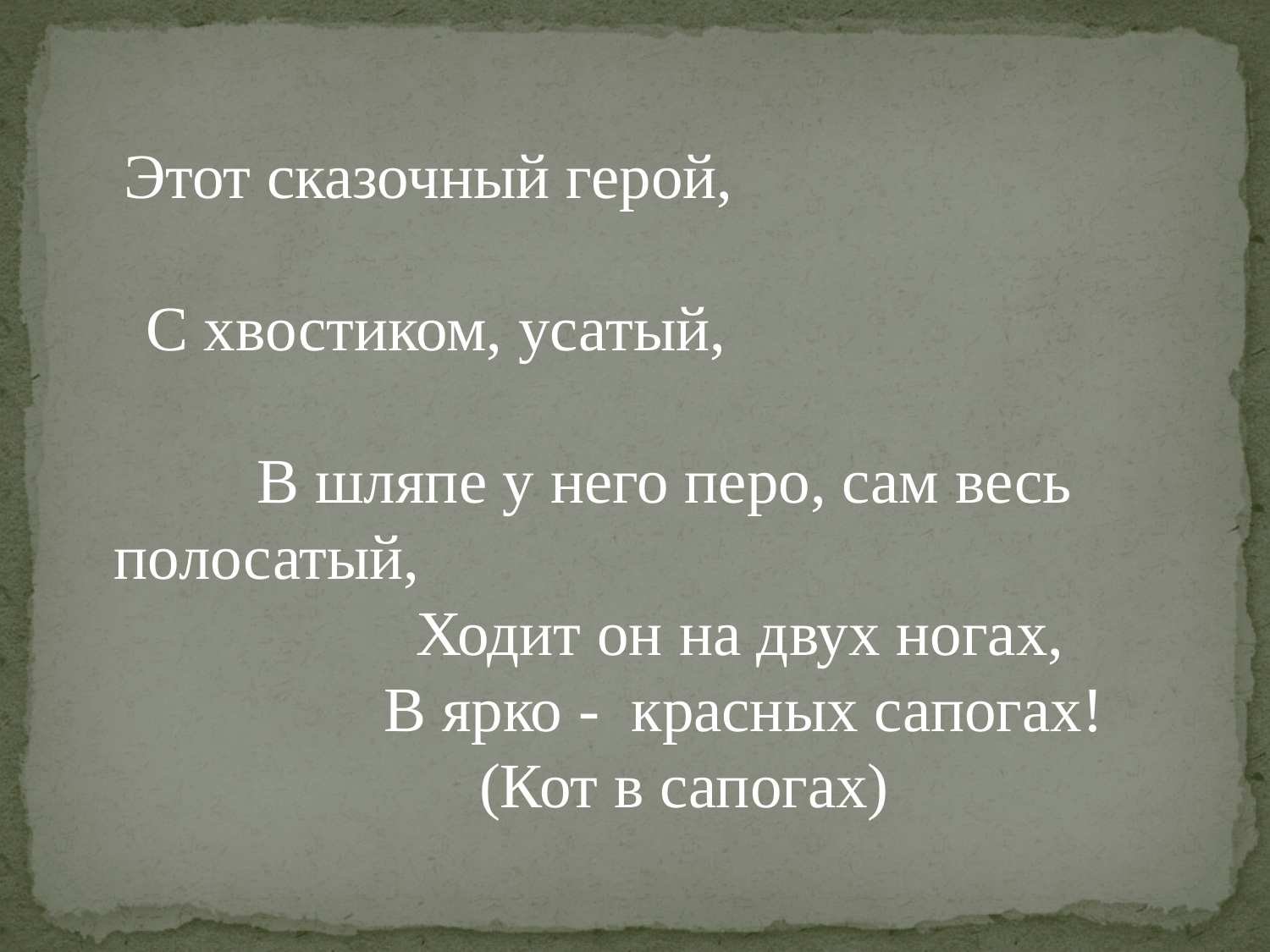

#
   Этот сказочный герой,                                                                                                     С хвостиком, усатый,                                                                                                            В шляпе у него перо, сам весь полосатый,                                                                    Ходит он на двух ногах,                          В ярко -  красных сапогах!                             (Кот в сапогах)